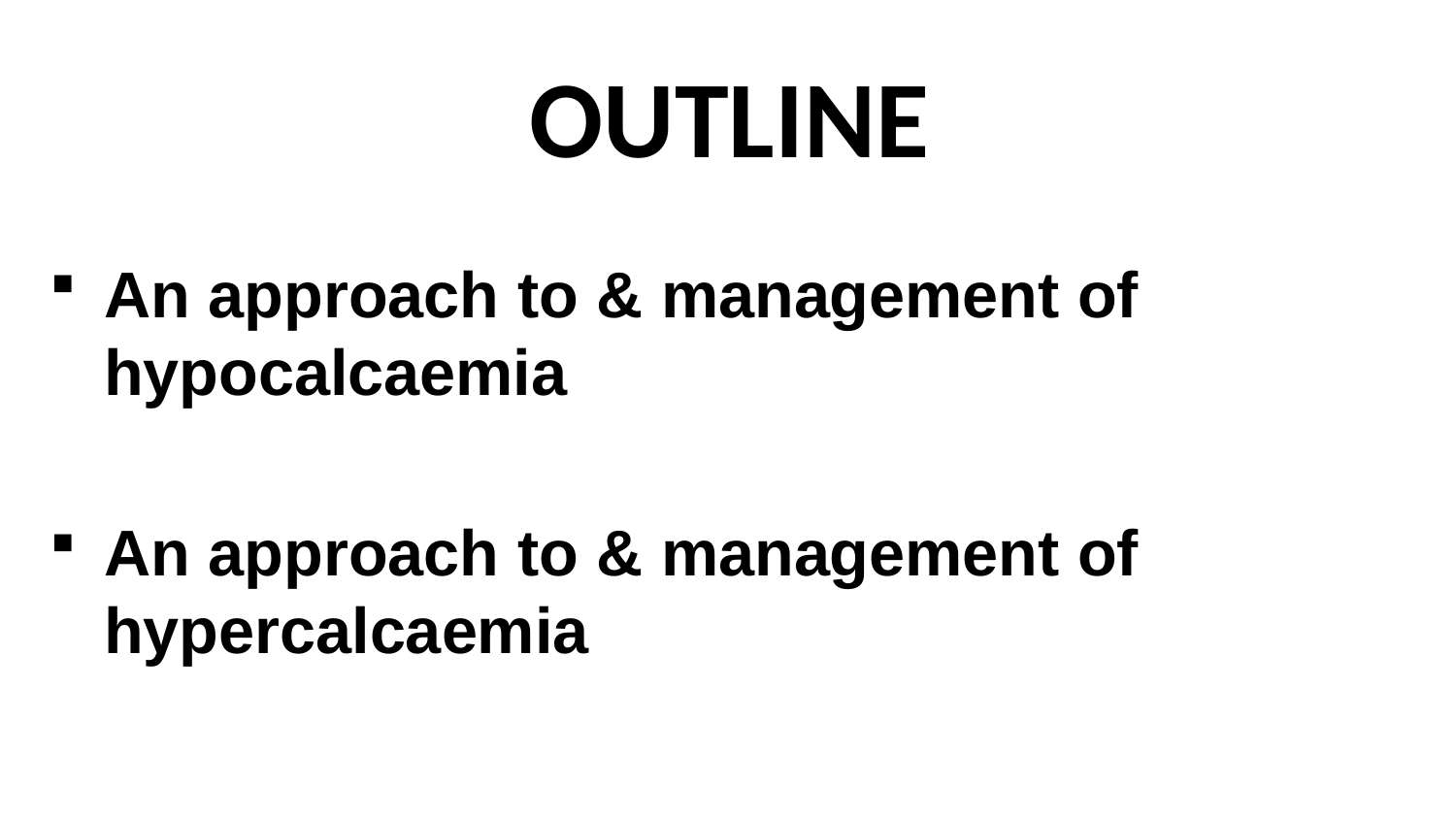

OUTLINE

An approach to & management of hypocalcaemia

An approach to & management of hypercalcaemia